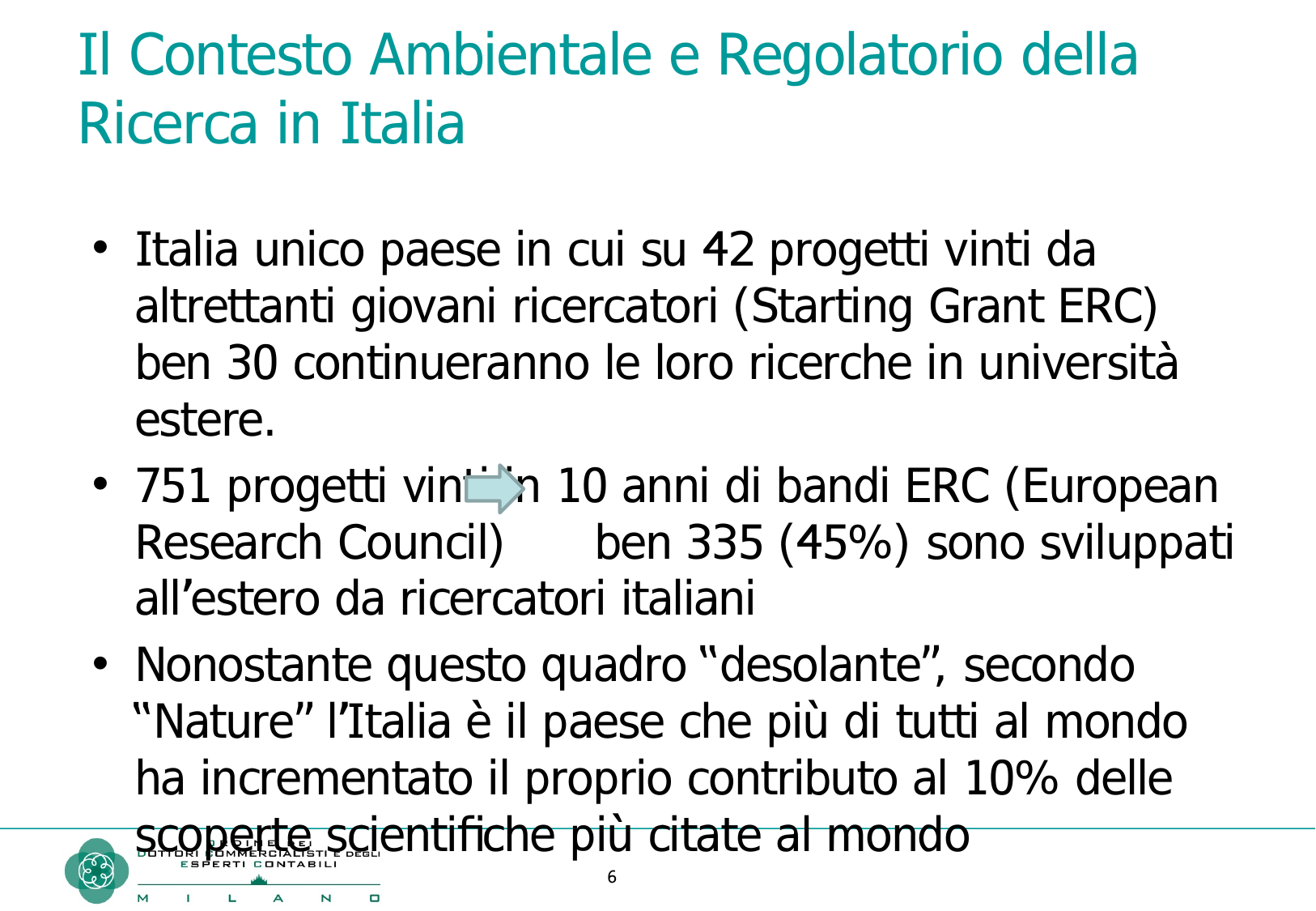

# Il Contesto Ambientale e Regolatorio della Ricerca in Italia
Italia unico paese in cui su 42 progetti vinti da altrettanti giovani ricercatori (Starting Grant ERC) ben 30 continueranno le loro ricerche in università estere.
751 progetti vinti in 10 anni di bandi ERC (European Research Council)      ben 335 (45%) sono sviluppati all’estero da ricercatori italiani
Nonostante questo quadro “desolante”, secondo “Nature” l’Italia è il paese che più di tutti al mondo ha incrementato il proprio contributo al 10% delle scoperte scientifiche più citate al mondo